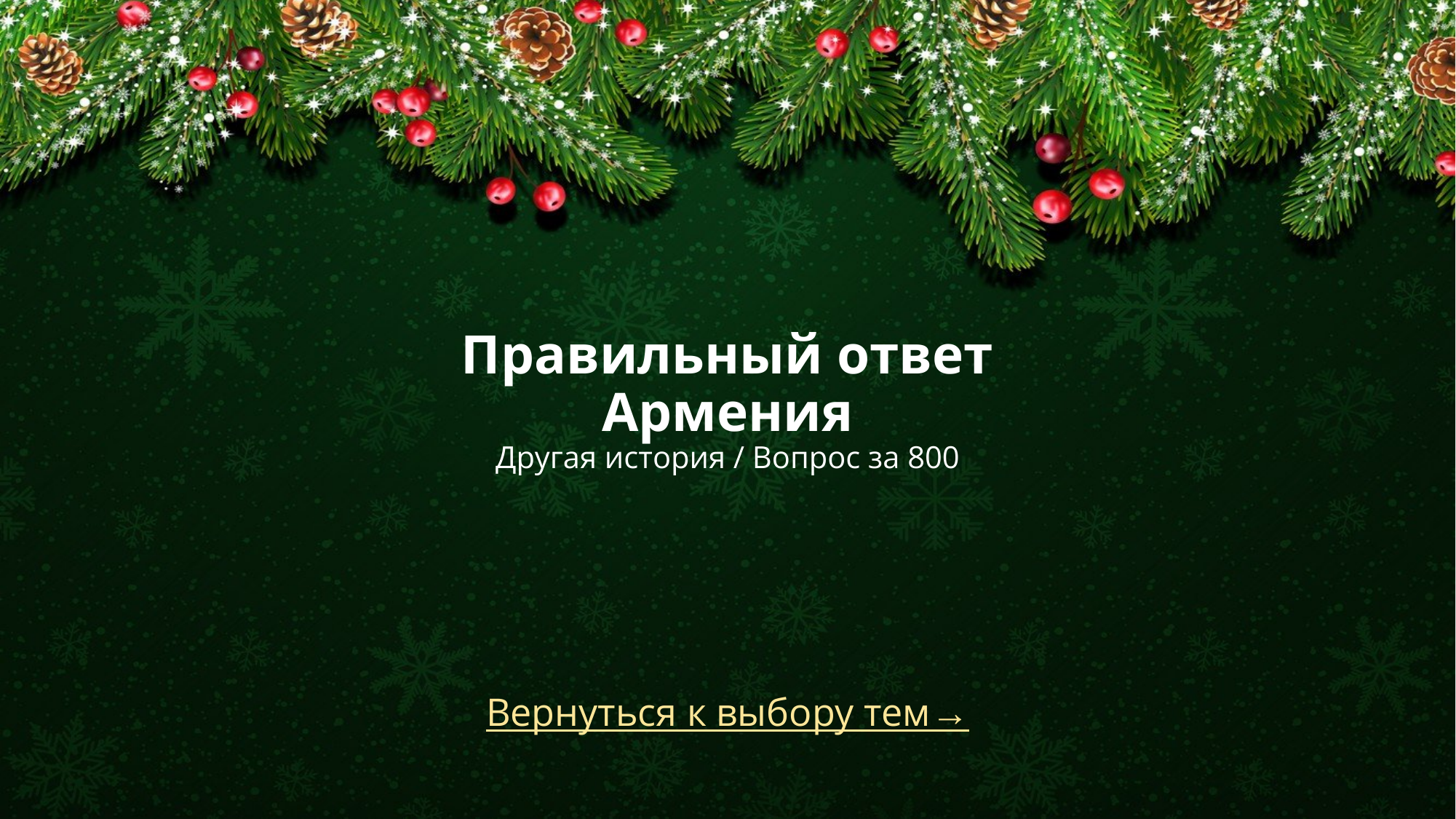

# Правильный ответ Армения Другая история / Вопрос за 800
Вернуться к выбору тем→